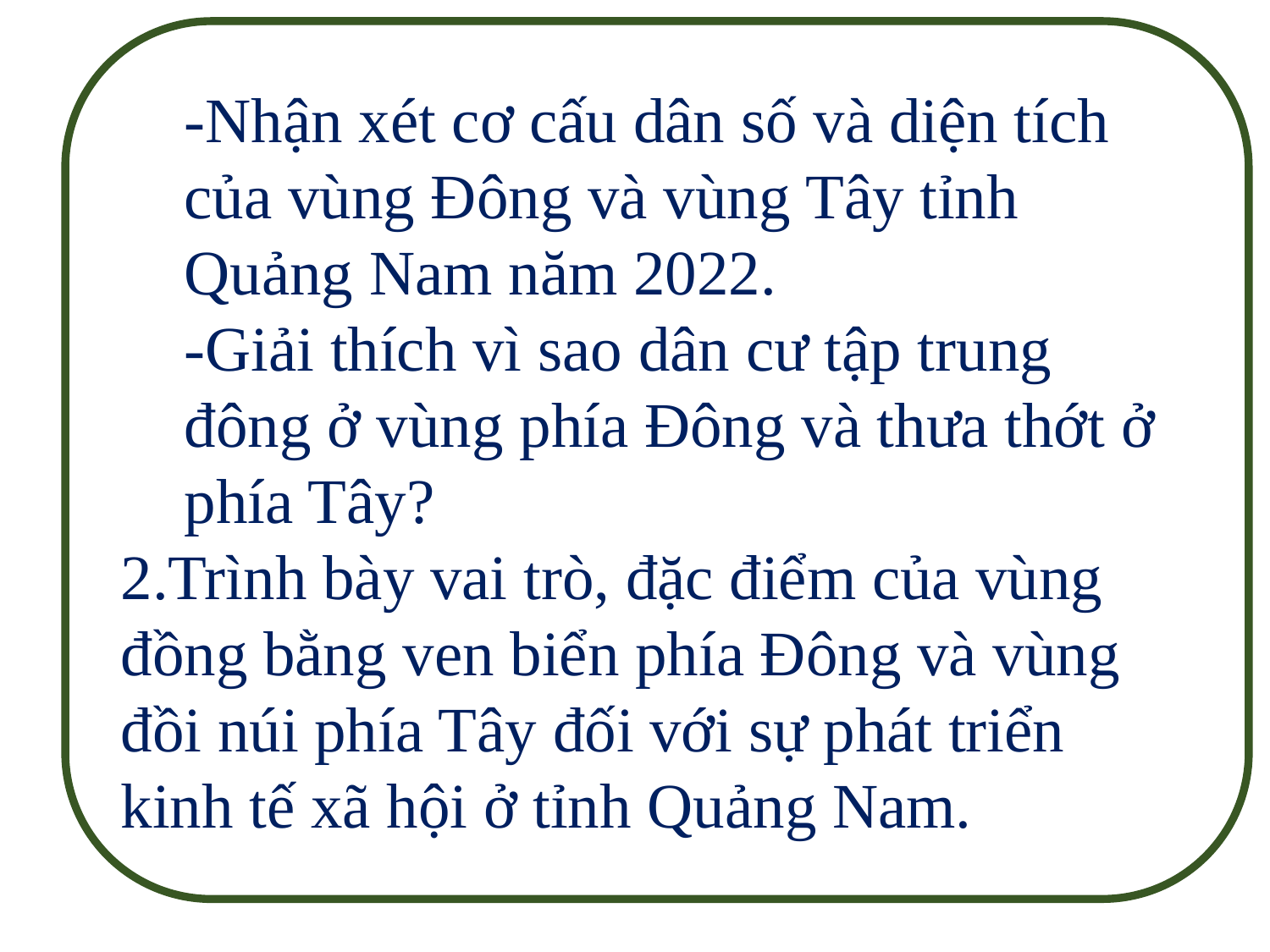

-Nhận xét cơ cấu dân số và diện tích của vùng Đông và vùng Tây tỉnh Quảng Nam năm 2022.
-Giải thích vì sao dân cư tập trung đông ở vùng phía Đông và thưa thớt ở phía Tây?
2.Trình bày vai trò, đặc điểm của vùng đồng bằng ven biển phía Đông và vùng đồi núi phía Tây đối với sự phát triển kinh tế xã hội ở tỉnh Quảng Nam.